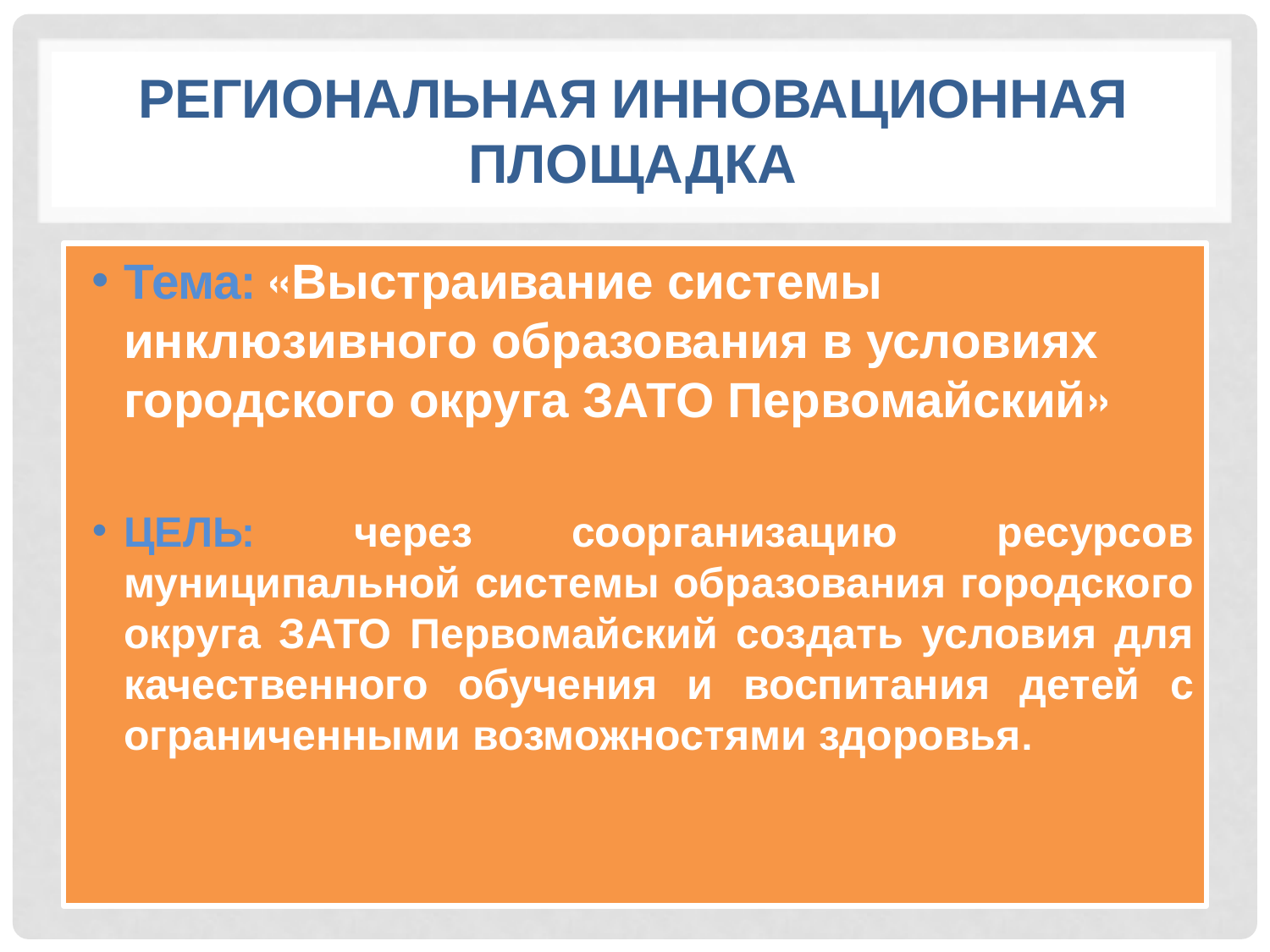

# Региональная инновационная площадка
Тема: «Выстраивание системы инклюзивного образования в условиях городского округа ЗАТО Первомайский»

ЦЕЛЬ: через соорганизацию ресурсов муниципальной системы образования городского округа ЗАТО Первомайский создать условия для качественного обучения и воспитания детей с ограниченными возможностями здоровья.